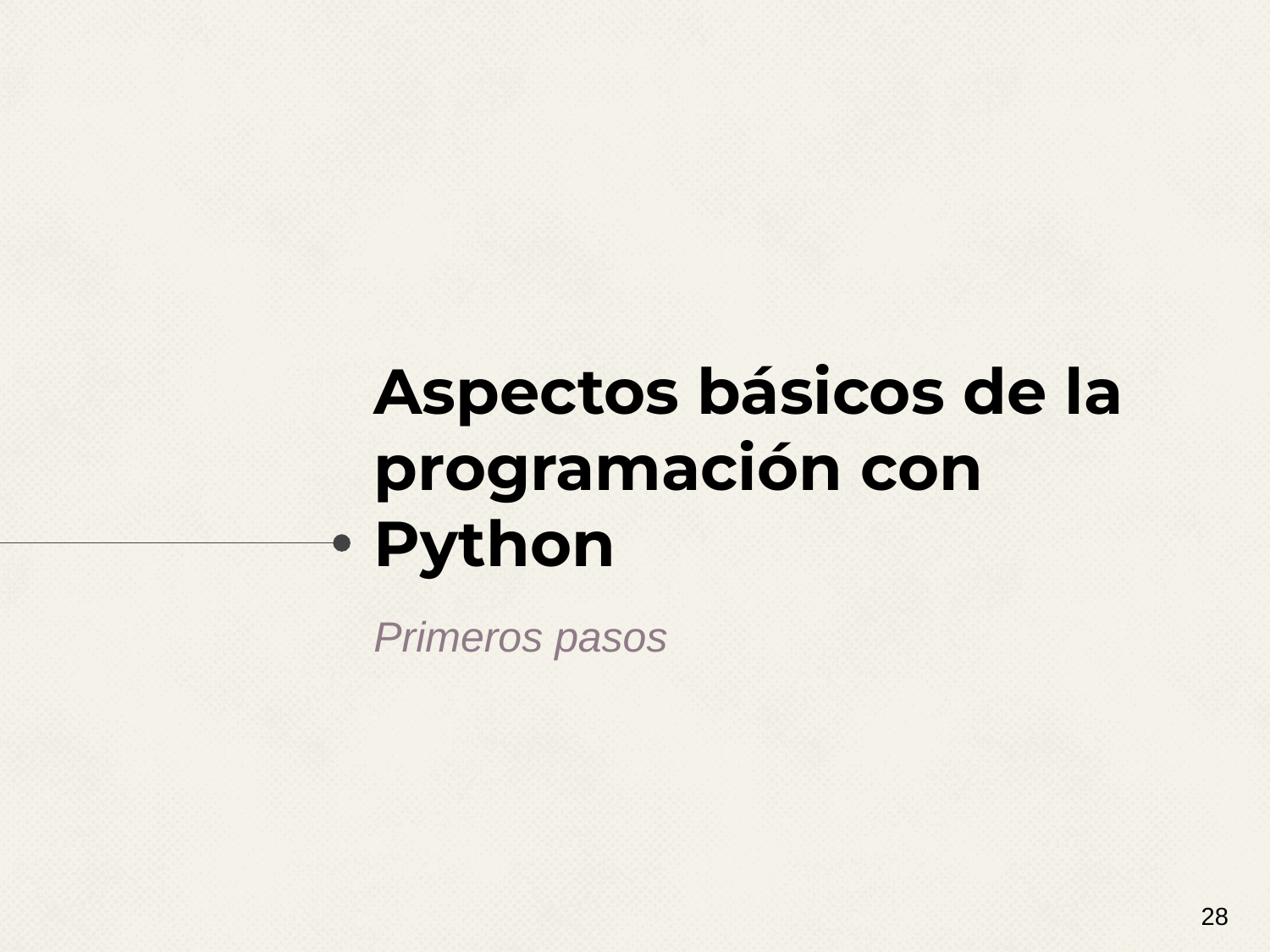

# Aspectos básicos de la programación con Python
Primeros pasos
28